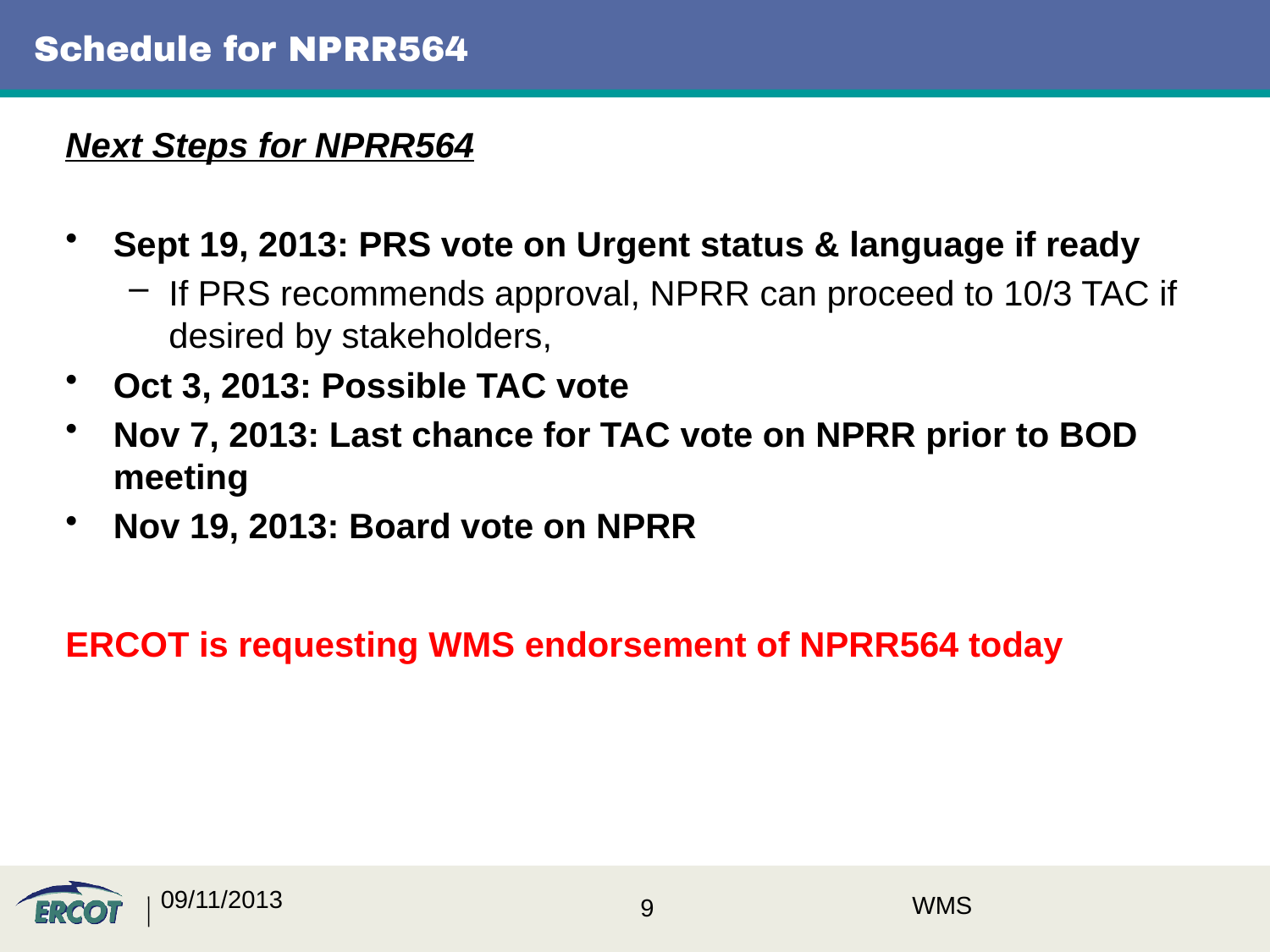

# Schedule for NPRR564
Next Steps for NPRR564

Sept 19, 2013: PRS vote on Urgent status & language if ready
If PRS recommends approval, NPRR can proceed to 10/3 TAC if desired by stakeholders,
Oct 3, 2013: Possible TAC vote
Nov 7, 2013: Last chance for TAC vote on NPRR prior to BOD meeting
Nov 19, 2013: Board vote on NPRR

ERCOT is requesting WMS endorsement of NPRR564 today

09/11/2013
WMS
9